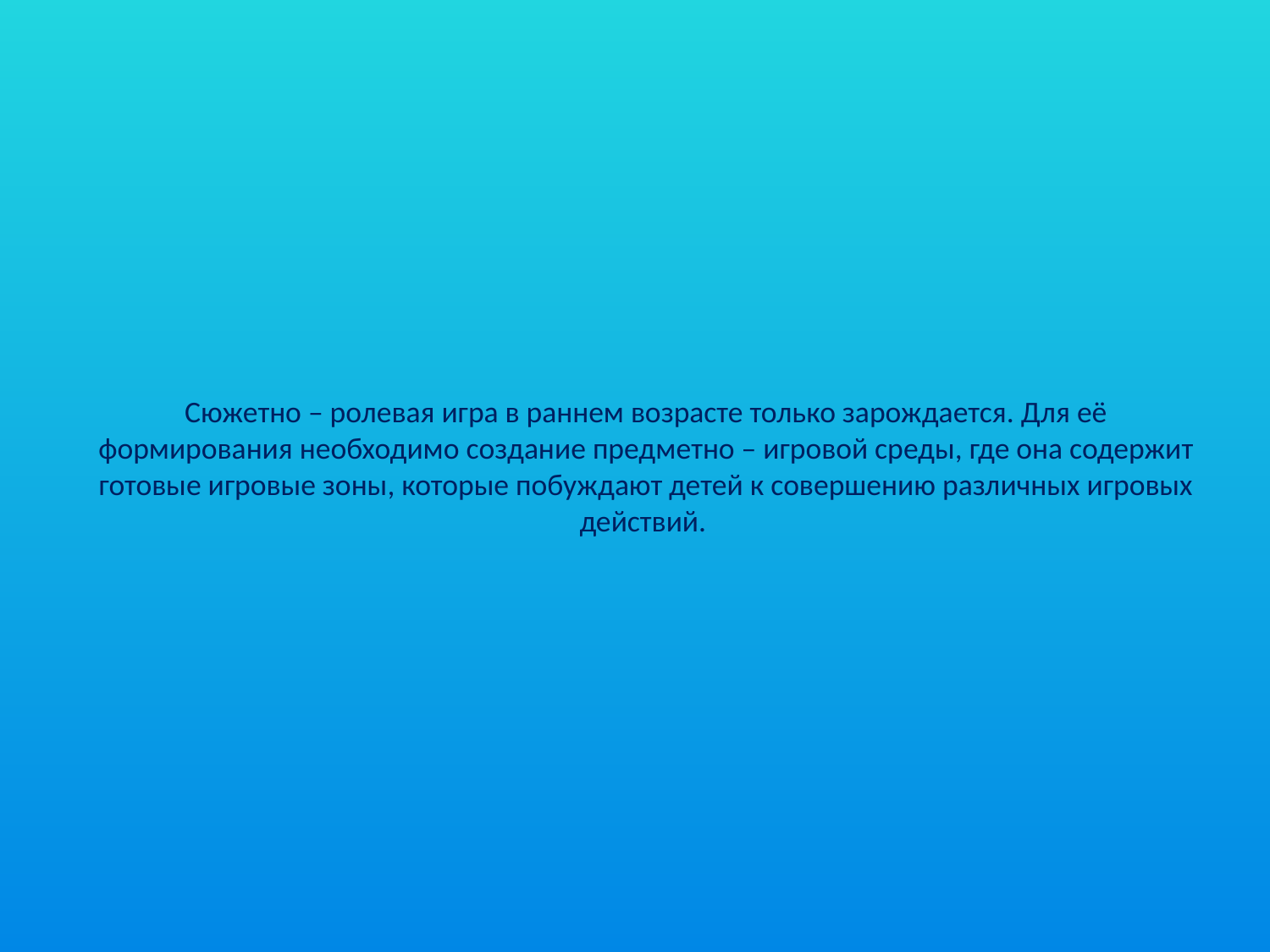

# Сюжетно – ролевая игра в раннем возрасте только зарождается. Для её формирования необходимо создание предметно – игровой среды, где она содержит готовые игровые зоны, которые побуждают детей к совершению различных игровых действий.